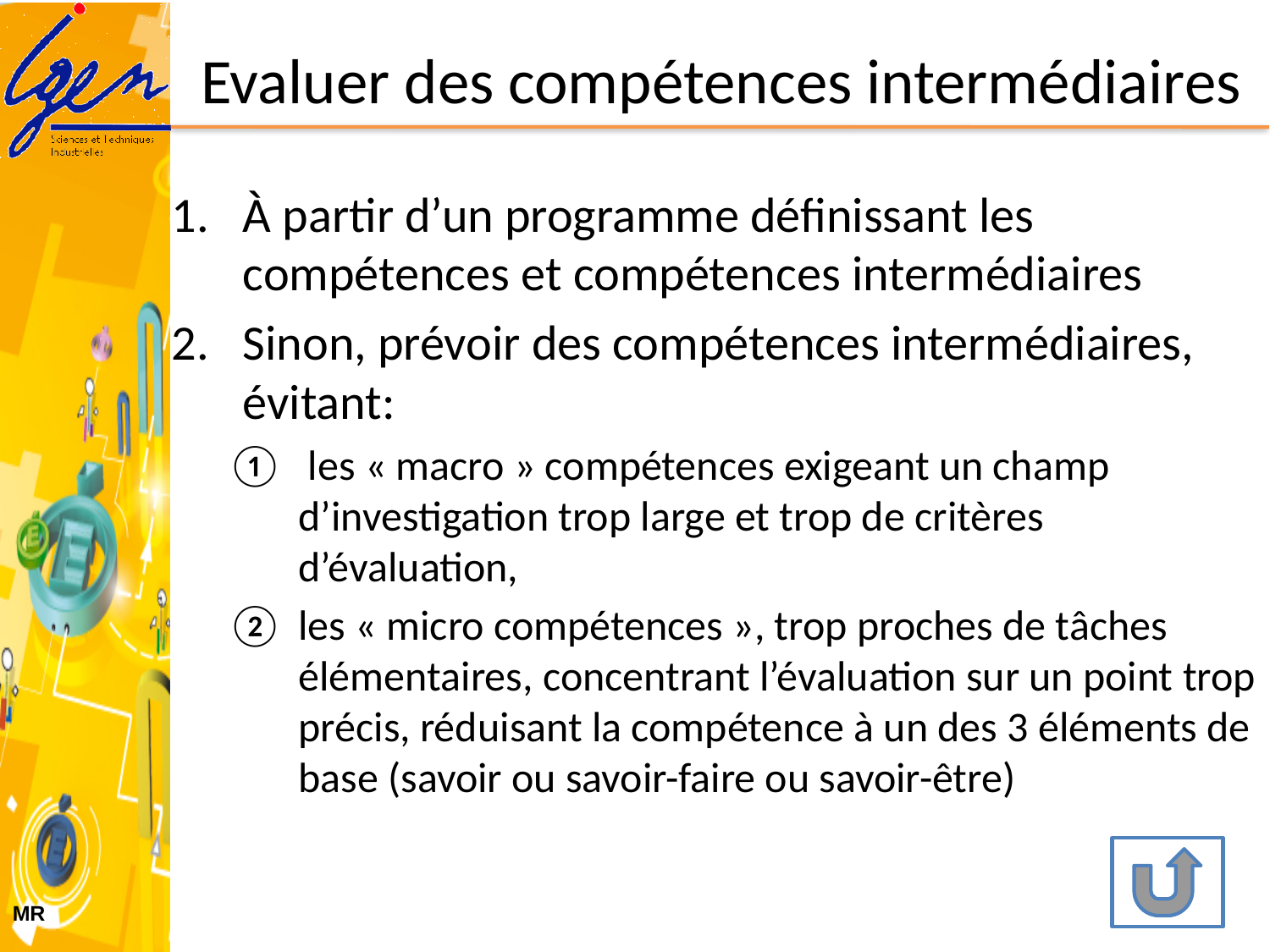

# Evaluer des compétences intermédiaires
À partir d’un programme définissant les compétences et compétences intermédiaires
Sinon, prévoir des compétences intermédiaires, évitant:
 les « macro » compétences exigeant un champ d’investigation trop large et trop de critères d’évaluation,
les « micro compétences », trop proches de tâches élémentaires, concentrant l’évaluation sur un point trop précis, réduisant la compétence à un des 3 éléments de base (savoir ou savoir-faire ou savoir-être)